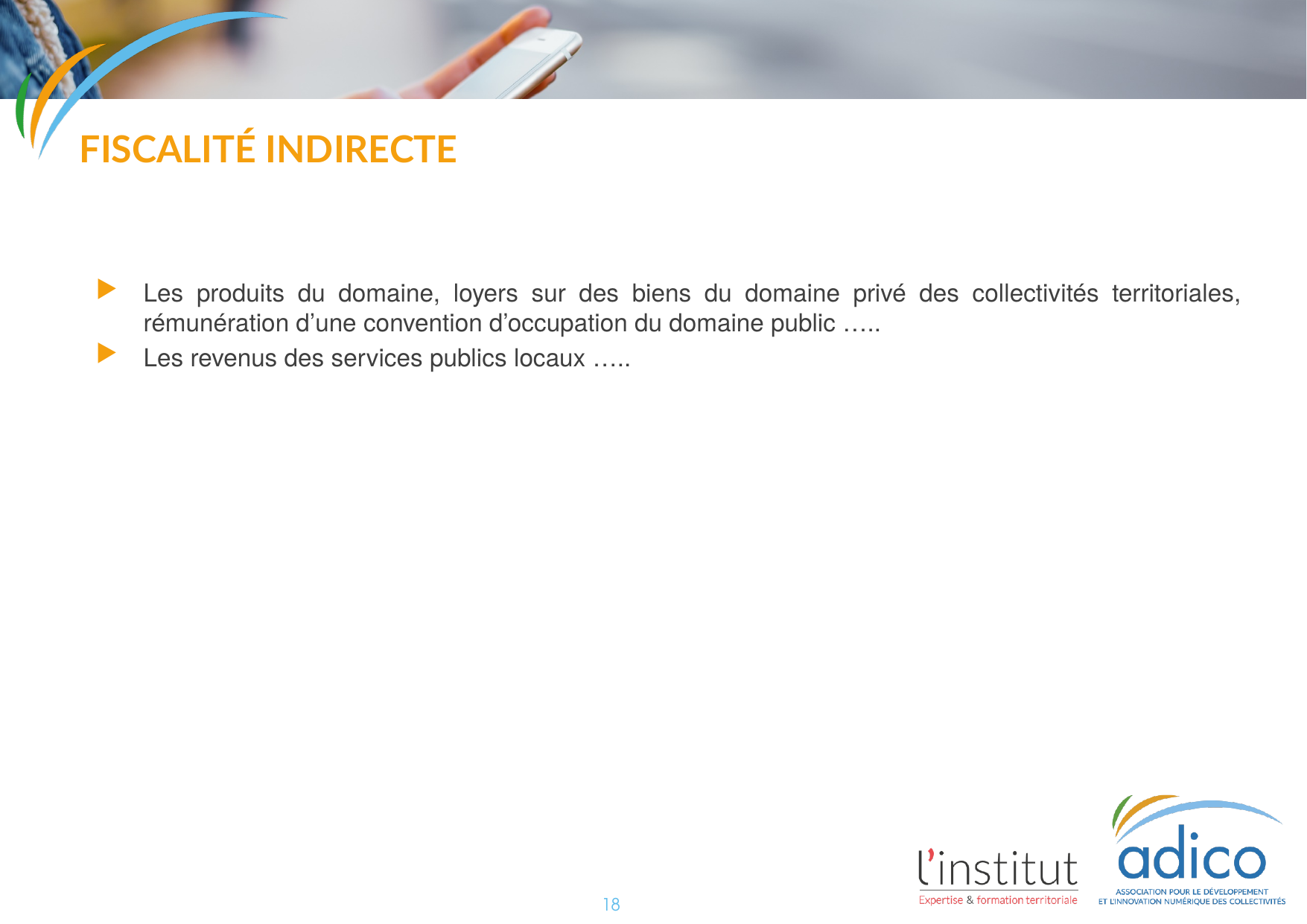

# Fiscalité indirecte
Les produits du domaine, loyers sur des biens du domaine privé des collectivités territoriales, rémunération d’une convention d’occupation du domaine public …..
Les revenus des services publics locaux …..